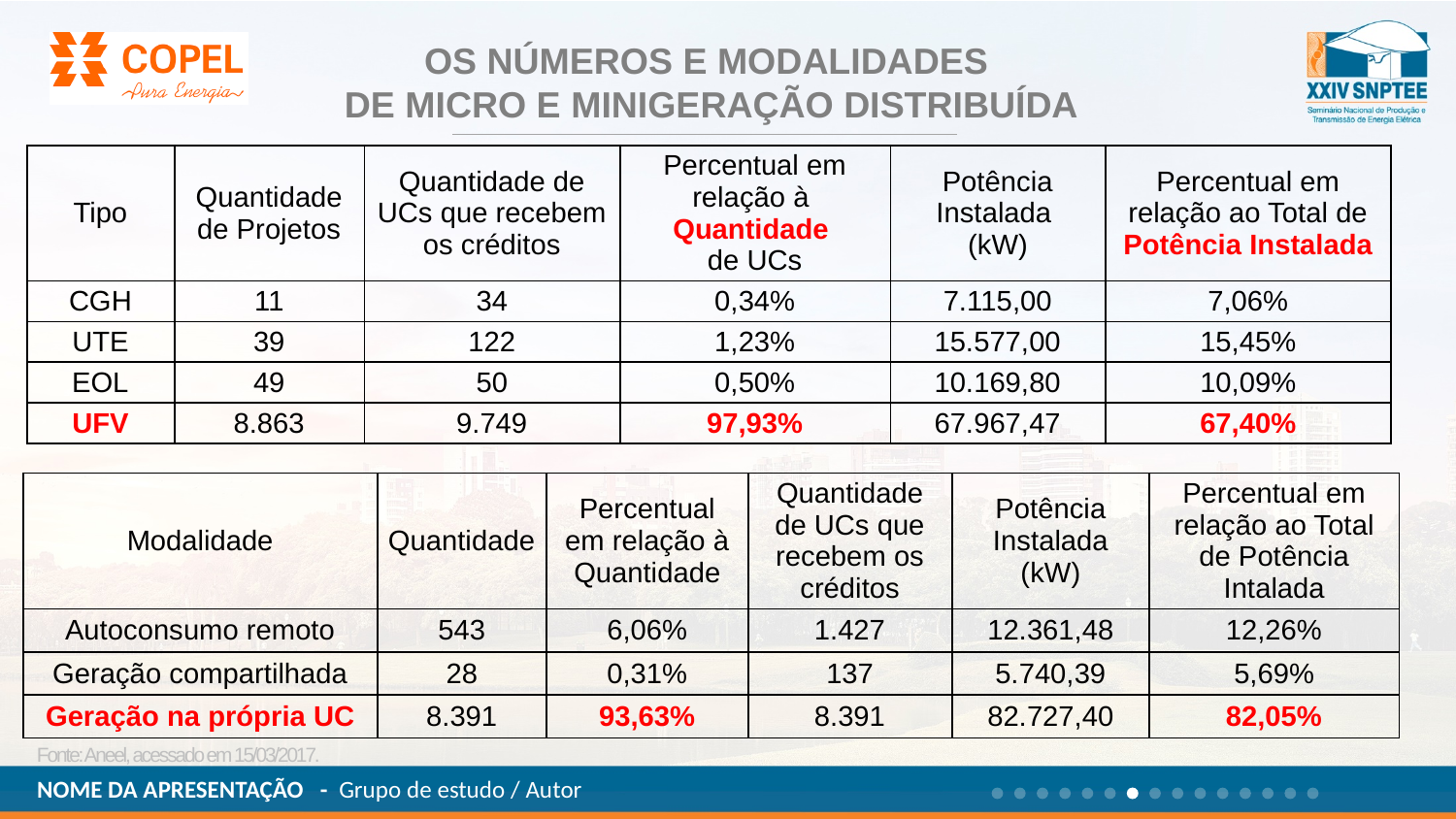

OS NÚMEROS E MODALIDADES
DE MICRO E MINIGERAÇÃO DISTRIBUÍDA
| Tipo | Quantidade de Projetos | Quantidade de UCs que recebem os créditos | Percentual em relação à Quantidade de UCs | Potência Instalada (kW) | Percentual em relação ao Total de Potência Instalada |
| --- | --- | --- | --- | --- | --- |
| CGH | 11 | 34 | 0,34% | 7.115,00 | 7,06% |
| UTE | 39 | 122 | 1,23% | 15.577,00 | 15,45% |
| EOL | 49 | 50 | 0,50% | 10.169,80 | 10,09% |
| UFV | 8.863 | 9.749 | 97,93% | 67.967,47 | 67,40% |
| Modalidade | Quantidade | Percentual em relação à Quantidade | Quantidade de UCs que recebem os créditos | Potência Instalada (kW) | Percentual em relação ao Total de Potência Intalada |
| --- | --- | --- | --- | --- | --- |
| Autoconsumo remoto | 543 | 6,06% | 1.427 | 12.361,48 | 12,26% |
| Geração compartilhada | 28 | 0,31% | 137 | 5.740,39 | 5,69% |
| Geração na própria UC | 8.391 | 93,63% | 8.391 | 82.727,40 | 82,05% |
Fonte: Aneel, acessado em 15/03/2017.